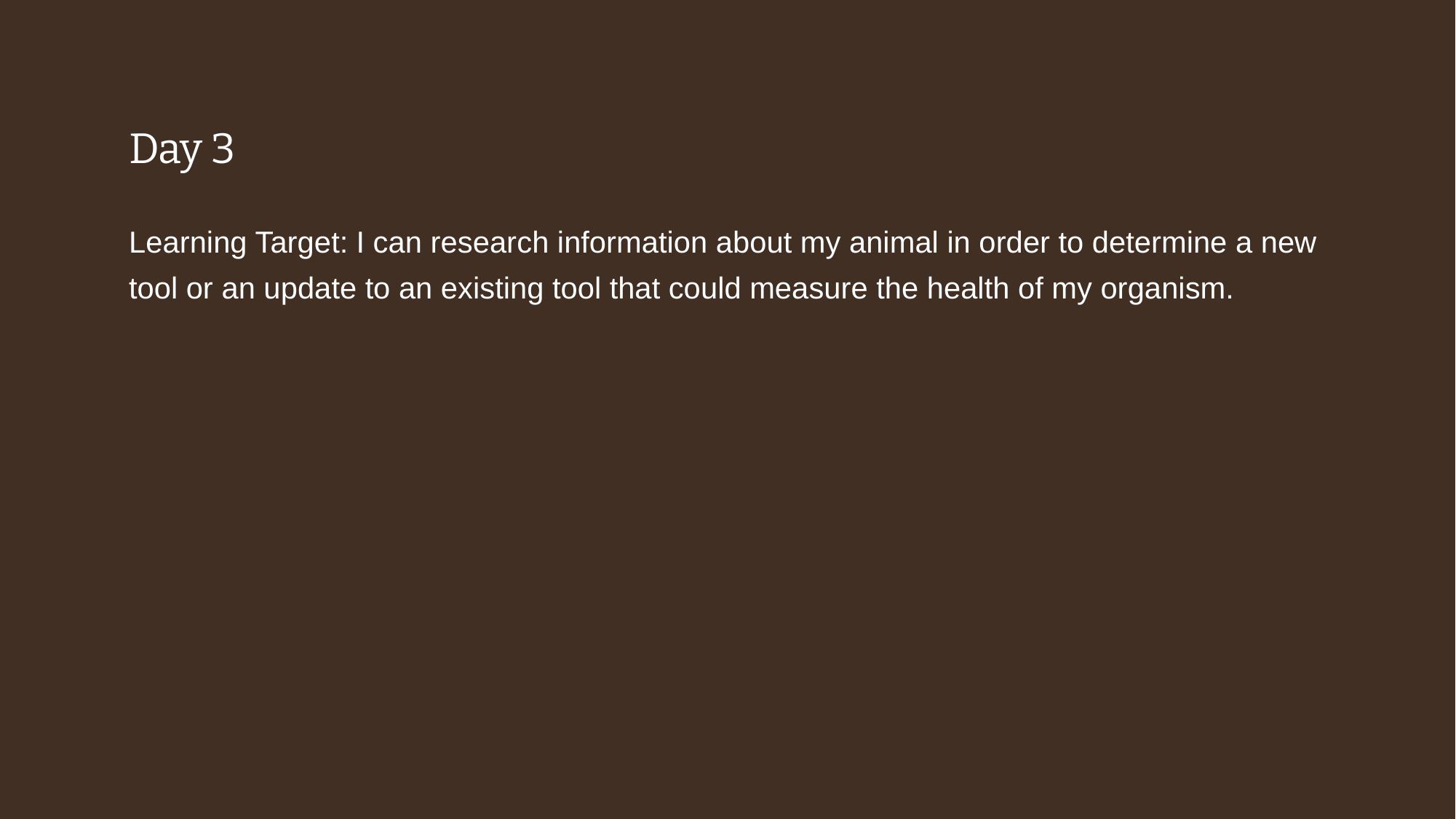

# Day 3
Learning Target: I can research information about my animal in order to determine a new tool or an update to an existing tool that could measure the health of my organism.